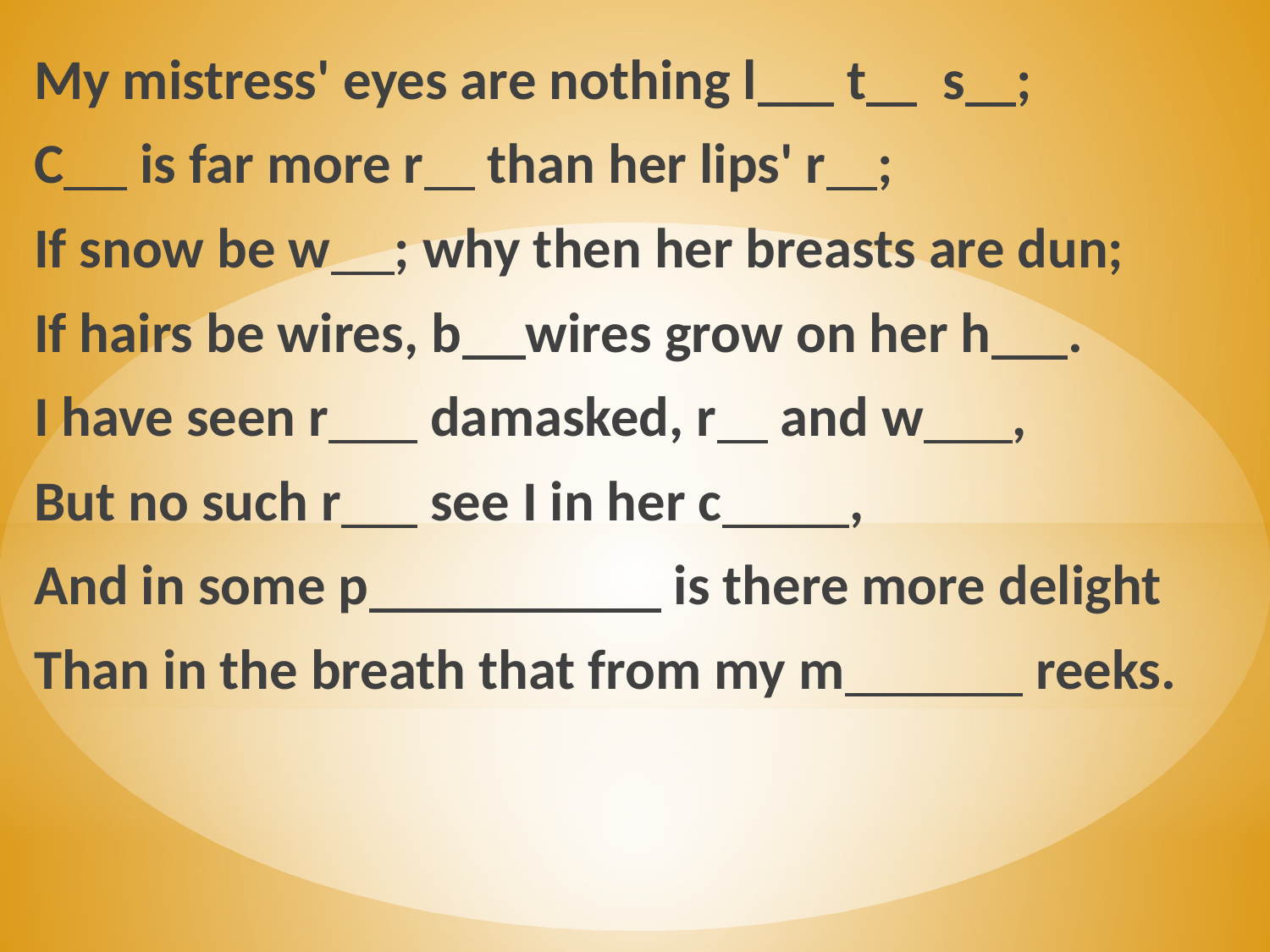

My mistress' eyes are nothing l       t      s    ;
C      is far more r     than her lips' r    ;
If snow be w     ; why then her breasts are dun;
If hairs be wires, b     wires grow on her h      .
I have seen r        damasked, r     and w       ,
But no such r       see I in her c          ,
And in some p                        is there more delight
Than in the breath that from my m               reeks.